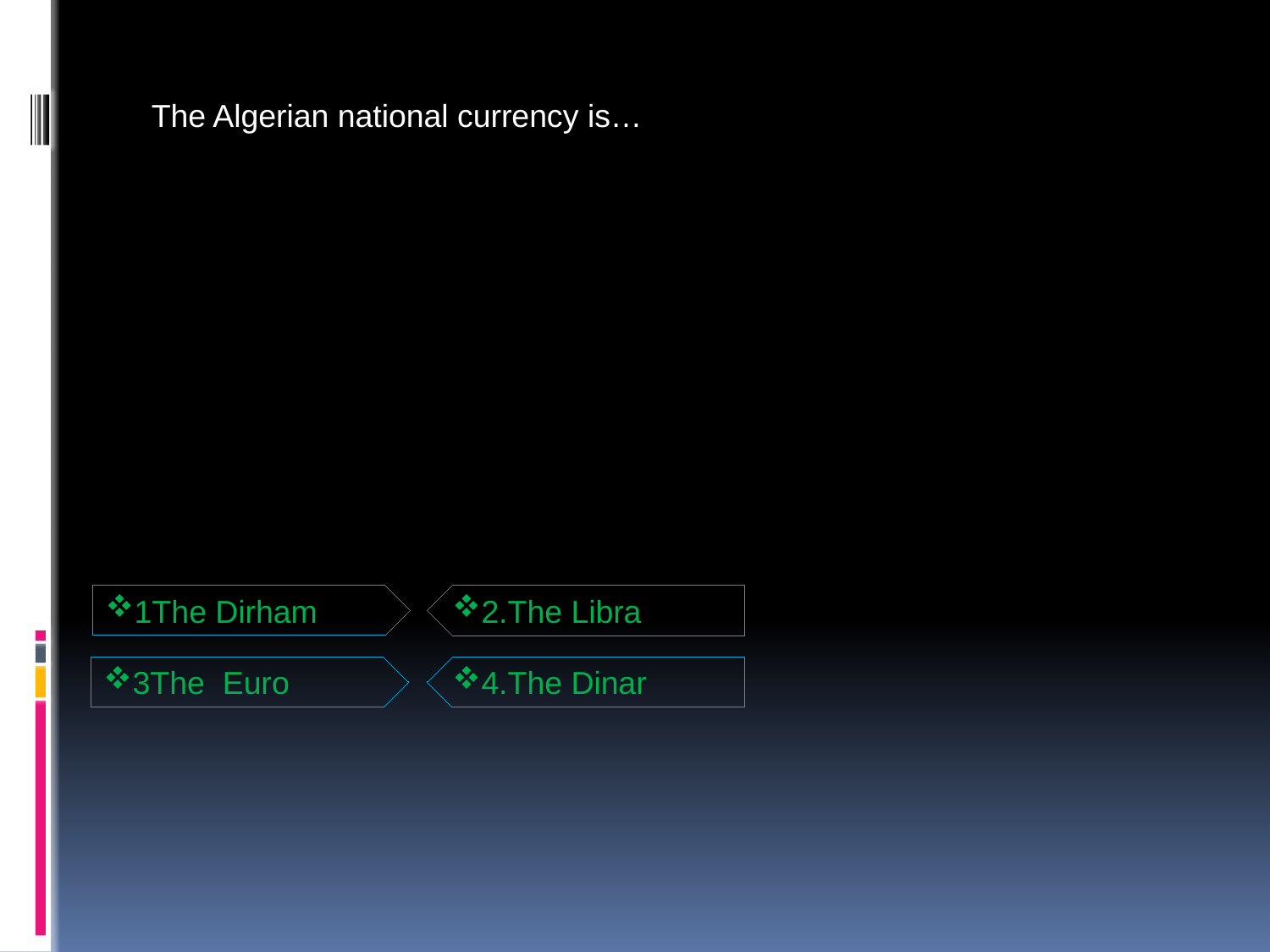

The Algerian national currency is…
1The Dirham
2.The Libra
3The  Euro
4.The Dinar